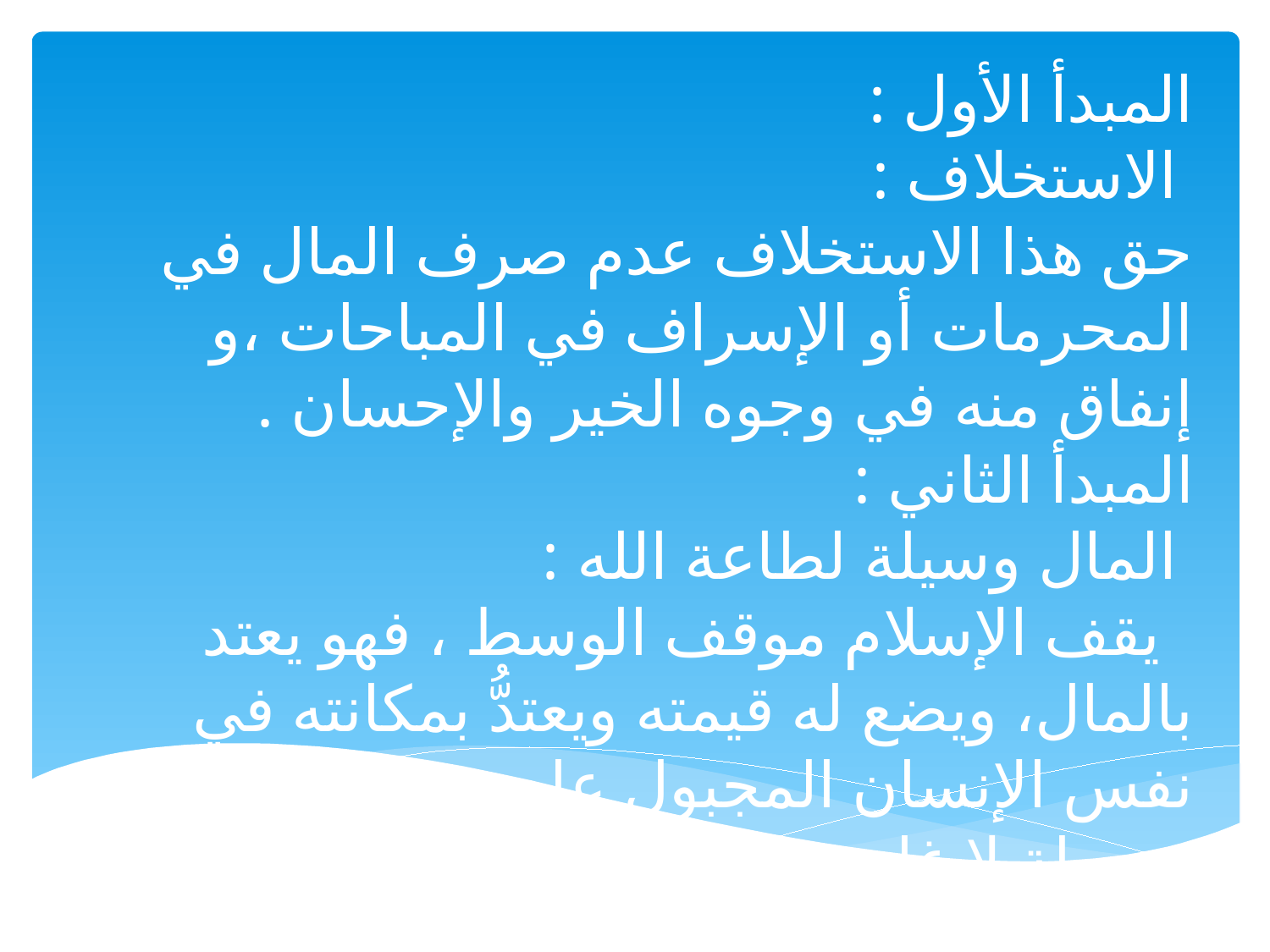

المبدأ الأول :
 الاستخلاف :
حق هذا الاستخلاف عدم صرف المال في المحرمات أو الإسراف في المباحات ،و إنفاق منه في وجوه الخير والإحسان .
المبدأ الثاني :
 المال وسيلة لطاعة الله :
  يقف الإسلام موقف الوسط ، فهو يعتد بالمال، ويضع له قيمته ويعتدُّ بمكانته في نفس الإنسان المجبول على حبه على أنه وسيلة لا غاية.
#